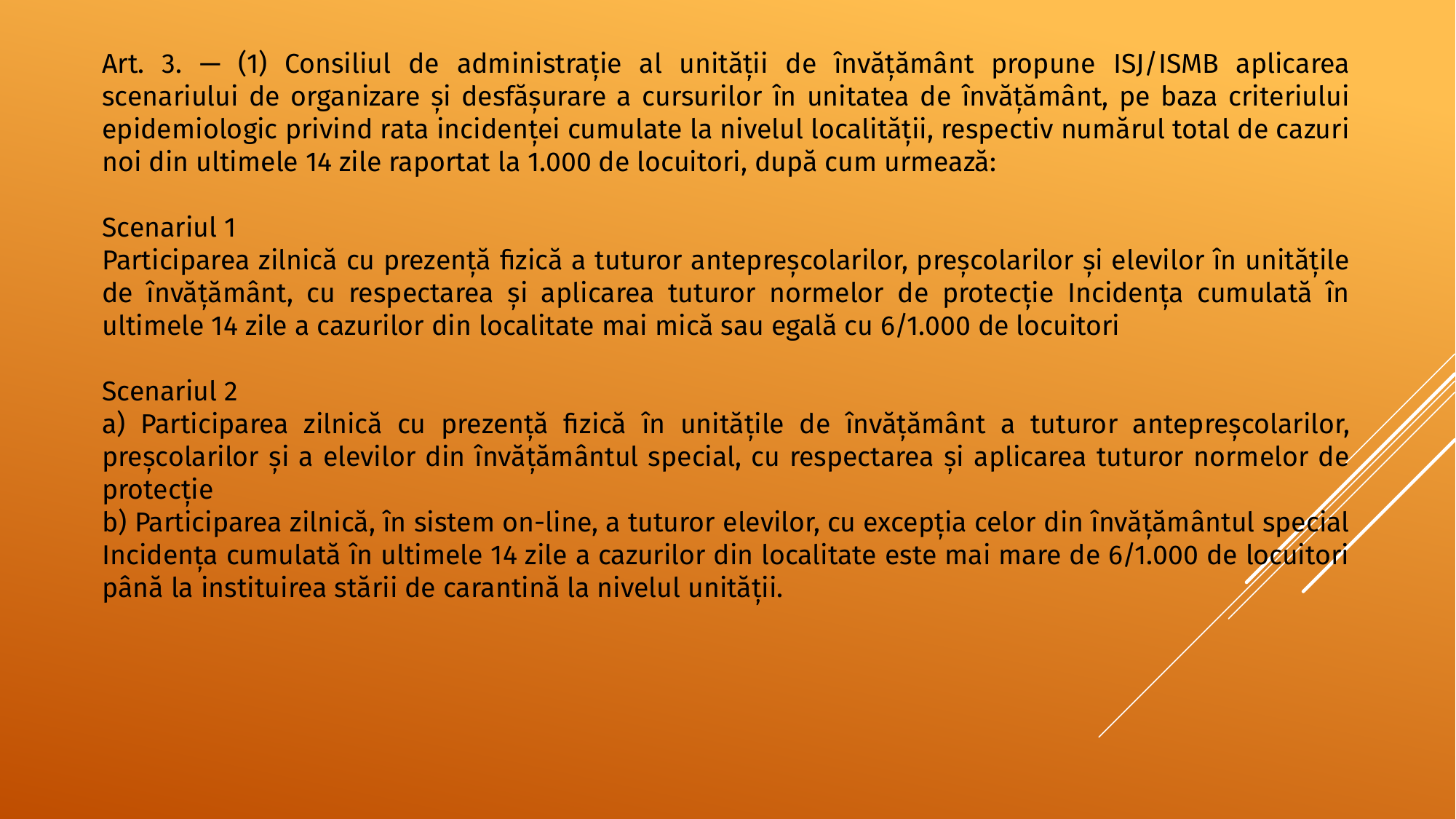

Art. 3. — (1) Consiliul de administrație al unității de învățământ propune ISJ/ISMB aplicarea scenariului de organizare și desfășurare a cursurilor în unitatea de învățământ, pe baza criteriului epidemiologic privind rata incidenței cumulate la nivelul localității, respectiv numărul total de cazuri noi din ultimele 14 zile raportat la 1.000 de locuitori, după cum urmează:

Scenariul 1
Participarea zilnică cu prezență fizică a tuturor antepreșcolarilor, preșcolarilor și elevilor în unitățile de învățământ, cu respectarea și aplicarea tuturor normelor de protecție Incidența cumulată în ultimele 14 zile a cazurilor din localitate mai mică sau egală cu 6/1.000 de locuitori

Scenariul 2
a) Participarea zilnică cu prezență fizică în unitățile de învățământ a tuturor antepreșcolarilor, preșcolarilor și a elevilor din învățământul special, cu respectarea și aplicarea tuturor normelor de protecție
b) Participarea zilnică, în sistem on-line, a tuturor elevilor, cu excepția celor din învățământul special Incidența cumulată în ultimele 14 zile a cazurilor din localitate este mai mare de 6/1.000 de locuitori până la instituirea stării de carantină la nivelul unității.